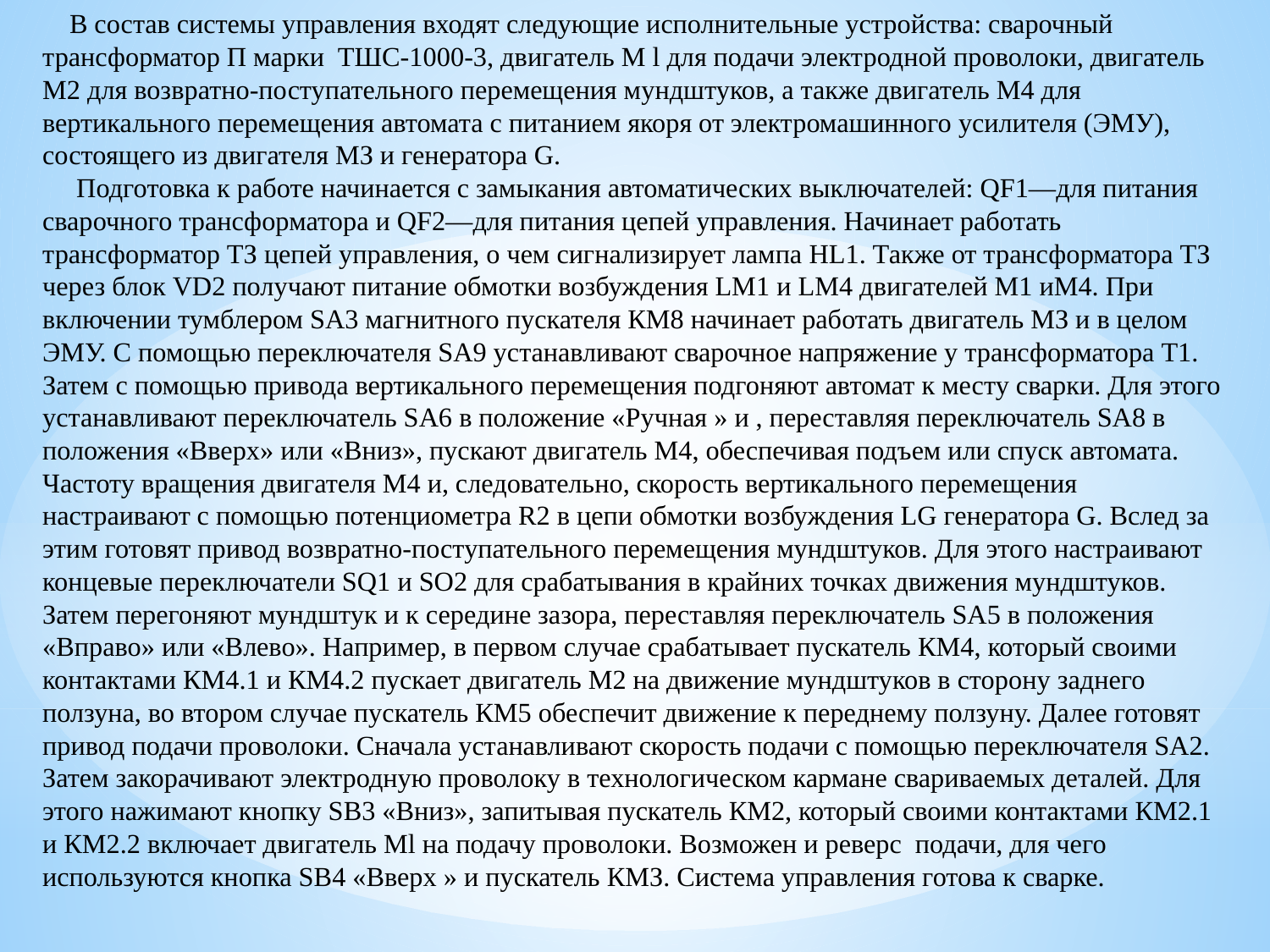

В состав системы управления входят следующие исполнительные устройства: сварочный трансформатор П марки  ТШС-1000-3, двигатель M l для подачи электродной проволоки, двигатель М2 для возвратно-поступательного перемещения мундштуков, а также двигатель М4 для вертикального перемещения автомата с питанием якоря от электромашинного усилителя (ЭМУ), состоящего из двигателя МЗ и генератора G.
     Подготовка к работе начинается с замыкания автоматических выключателей: QF1—для питания сварочного трансформатора и QF2—для питания цепей управления. Начинает работать трансформатор ТЗ цепей управления, о чем сигнализирует лампа HL1. Также от трансформатора ТЗ через блок VD2 получают питание обмотки возбуждения LM1 и LM4 двигателей M1 иМ4. При включении тумблером SA3 магнитного пускателя КМ8 начинает работать двигатель МЗ и в целом ЭМУ. С помощью переключателя SA9 устанавливают сварочное напряжение у трансформатора Т1. Затем с помощью привода вертикального перемещения подгоняют автомат к месту сварки. Для этого устанавливают переключатель SA6 в положение «Ручная » и , переставляя переключатель SA8 в положения «Вверх» или «Вниз», пускают двигатель М4, обеспечивая подъем или спуск автомата. Частоту вращения двигателя М4 и, следовательно, скорость вертикального перемещения настраивают с помощью потенциометра R2 в цепи обмотки возбуждения LG генератора G. Вслед за этим готовят привод возвратно-поступательного перемещения мундштуков. Для этого настраивают концевые переключатели SQ1 и SO2 для срабатывания в крайних точках движения мундштуков. Затем перегоняют мундштук и к середине зазора, переставляя переключатель SA5 в положения «Вправо» или «Влево». Например, в первом случае срабатывает пускатель КМ4, который своими контактами КМ4.1 и КМ4.2 пускает двигатель М2 на движение мундштуков в сторону заднего ползуна, во втором случае пускатель КМ5 обеспечит движение к переднему ползуну. Далее готовят привод подачи проволоки. Сначала устанавливают скорость подачи с помощью переключателя SA2. Затем закорачивают электродную проволоку в технологическом кармане свариваемых деталей. Для этого нажимают кнопку SB3 «Вниз», запитывая пускатель КМ2, который своими контактами КМ2.1 и КМ2.2 включает двигатель Мl на подачу проволоки. Возможен и реверс  подачи, для чего используются кнопка SB4 «Вверх » и пускатель КМЗ. Система управления готова к сварке.